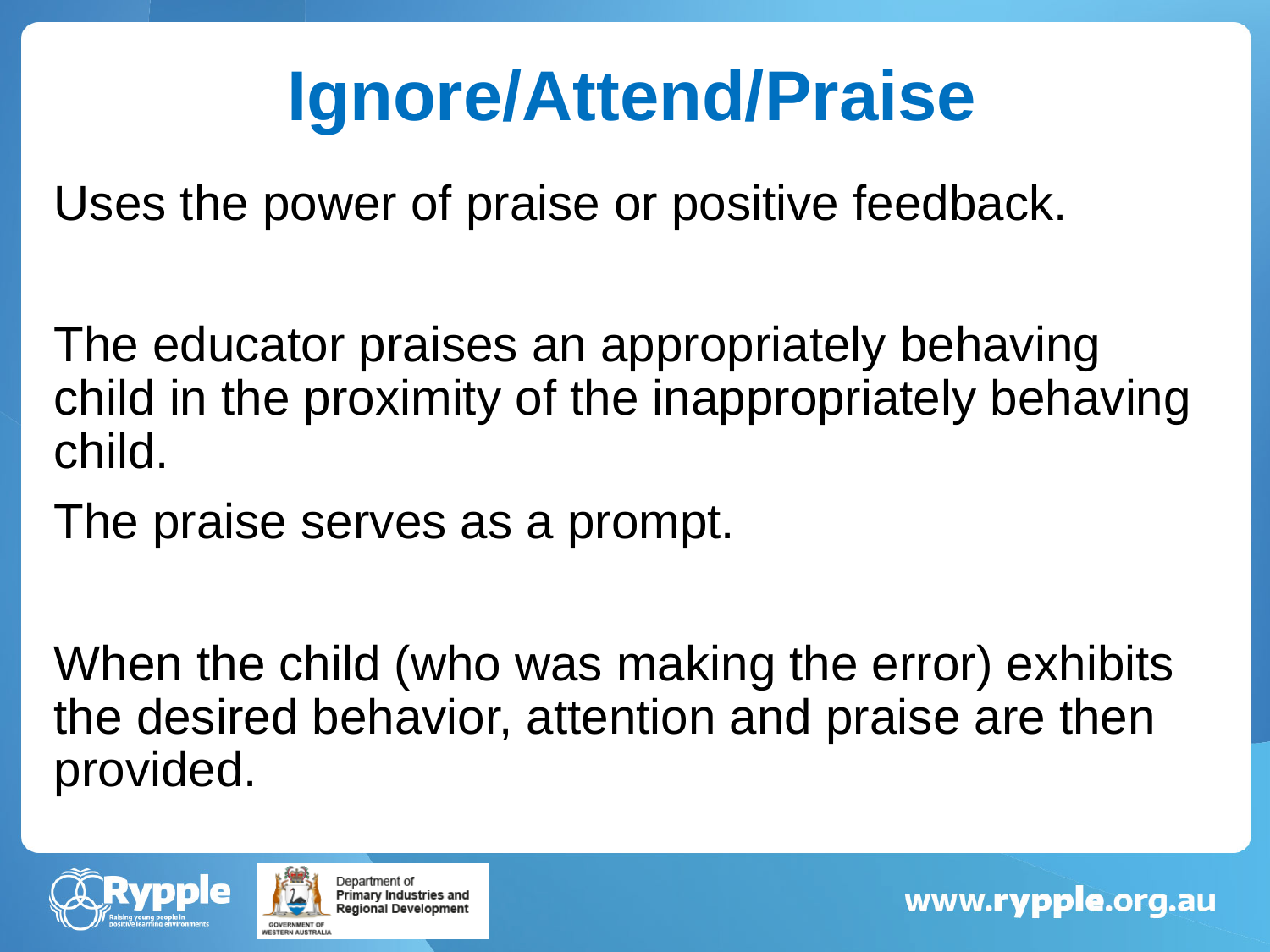

# Ignore/Attend/Praise
Uses the power of praise or positive feedback.

The educator praises an appropriately behaving child in the proximity of the inappropriately behaving child.
The praise serves as a prompt.

When the child (who was making the error) exhibits the desired behavior, attention and praise are then provided.